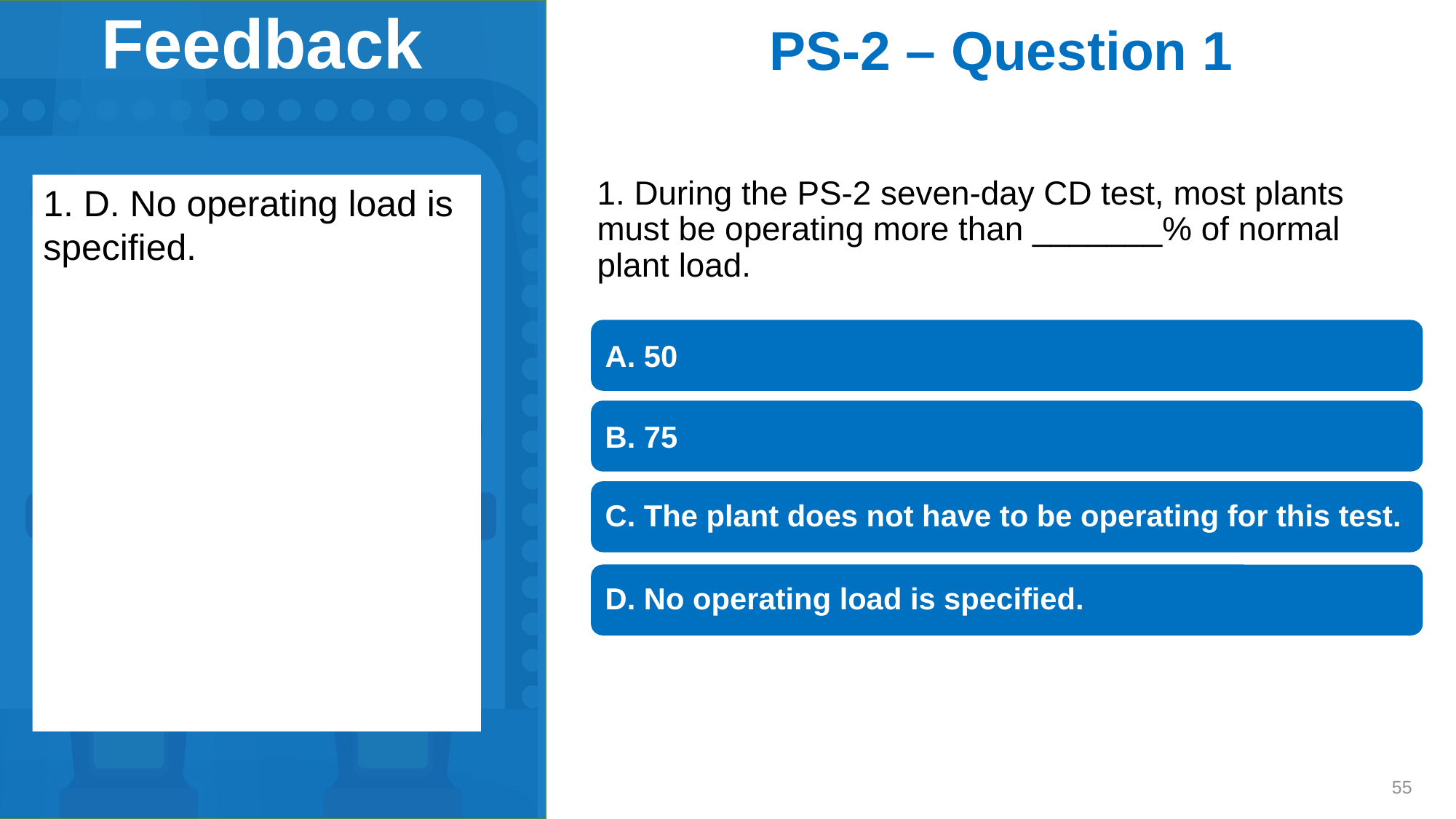

PS-2 – Question 1
1. During the PS-2 seven-day CD test, most plants must be operating more than _______% of normal plant load.

1. D. No operating load is specified.

A. 50
B. 75
C. The plant does not have to be operating for this test.
D. No operating load is specified.
55